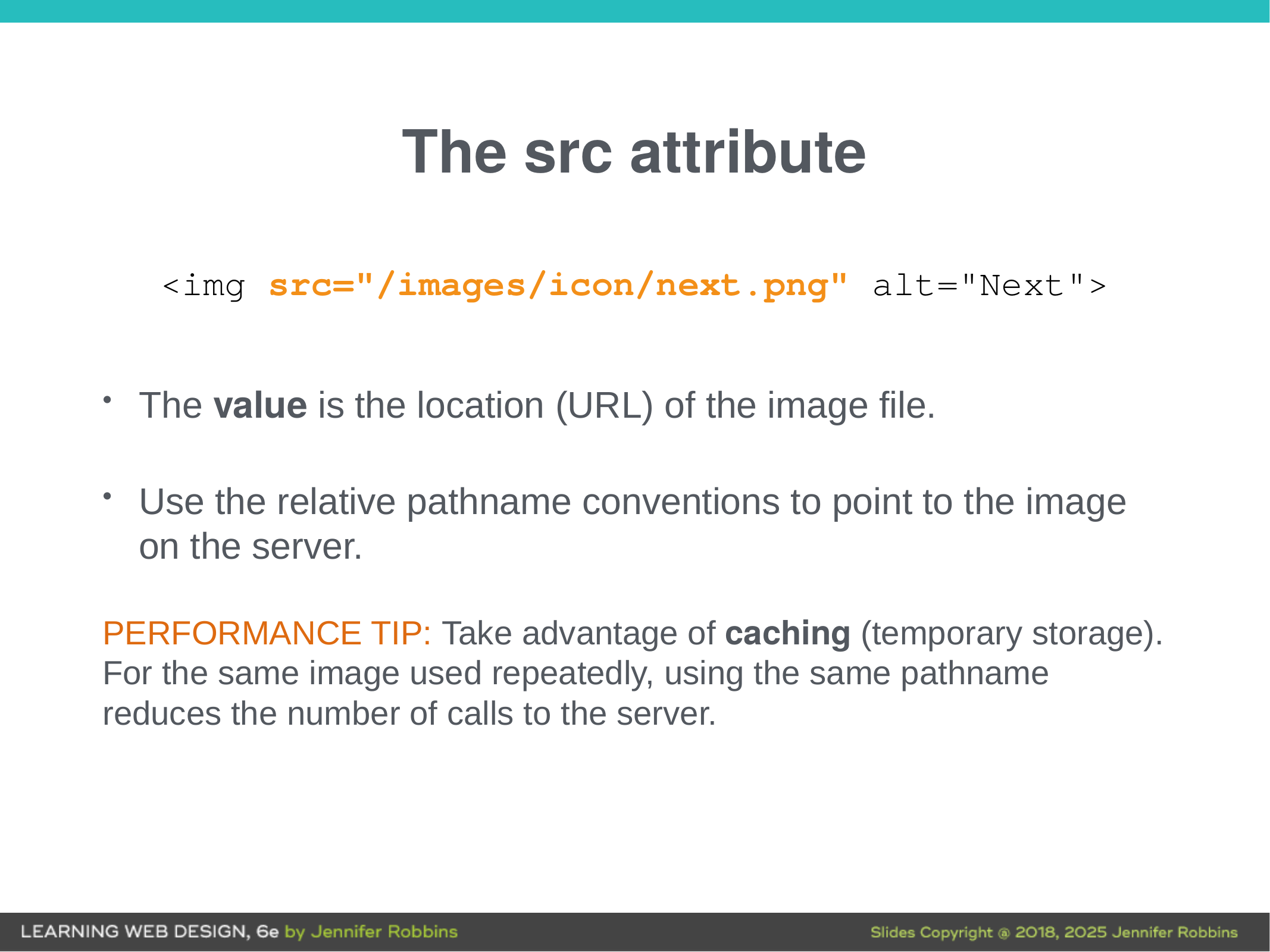

# The src attribute
<img src="/images/icon/next.png" alt="Next">
The value is the location (URL) of the image file.
Use the relative pathname conventions to point to the image on the server.

PERFORMANCE TIP: Take advantage of caching (temporary storage). For the same image used repeatedly, using the same pathname reduces the number of calls to the server.